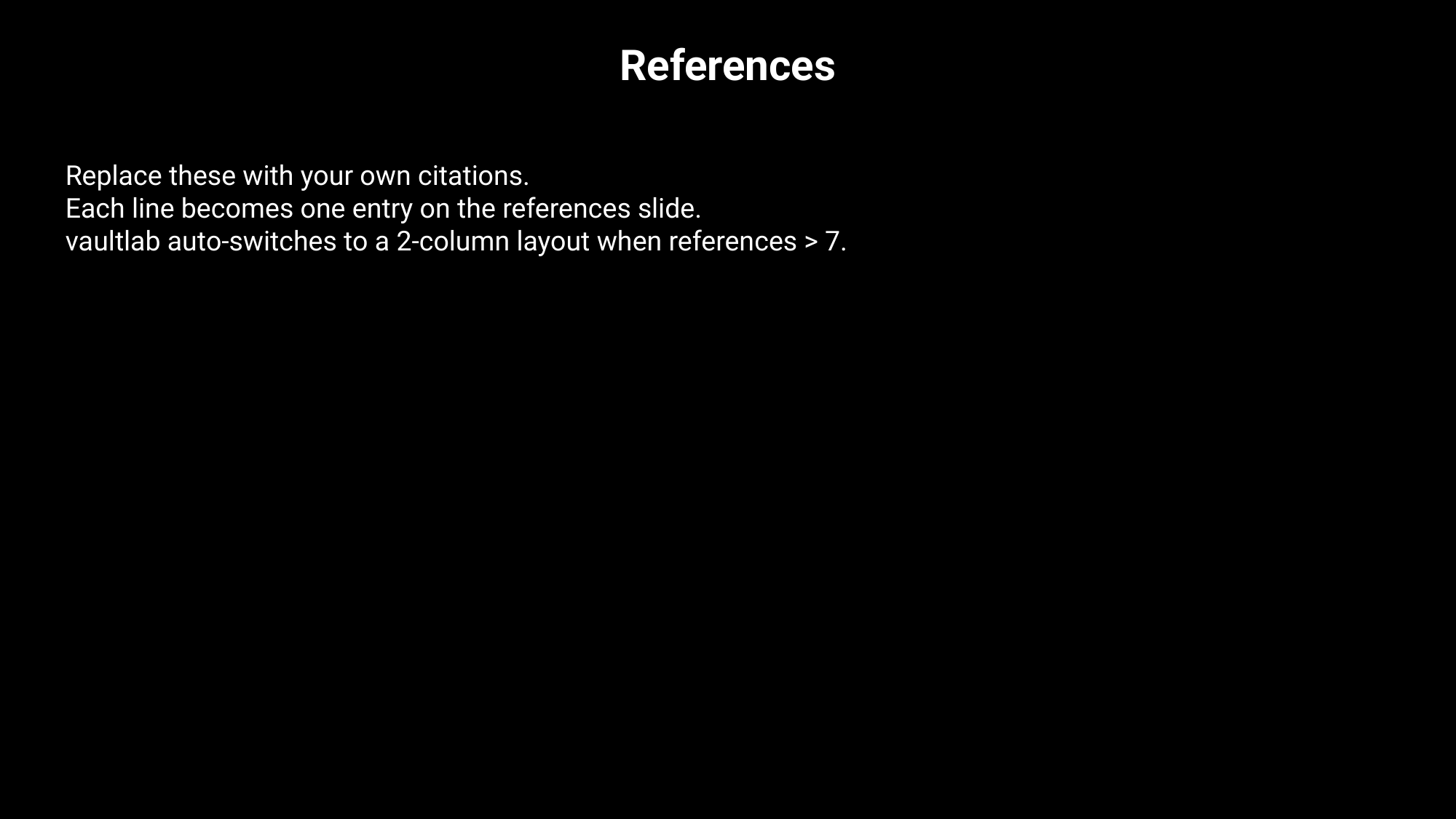

References
Replace these with your own citations.
Each line becomes one entry on the references slide.
vaultlab auto-switches to a 2-column layout when references > 7.